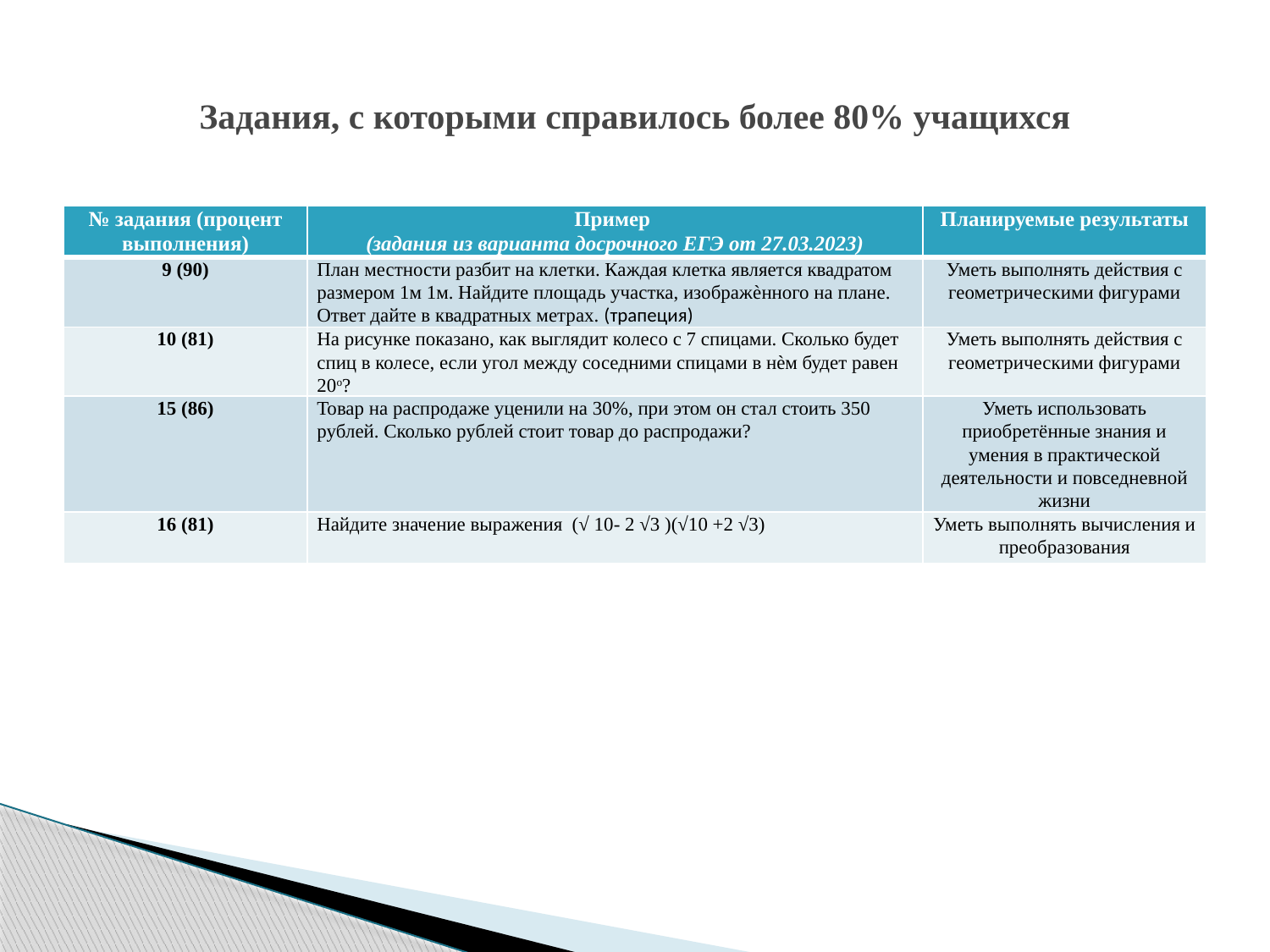

# Задания, с которыми справилось более 80% учащихся
| № задания (процент выполнения) | Пример (задания из варианта досрочного ЕГЭ от 27.03.2023) | Планируемые результаты |
| --- | --- | --- |
| 9 (90) | План местности разбит на клетки. Каждая клетка является квадратом размером 1м 1м. Найдите площадь участка, изображѐнного на плане. Ответ дайте в квадратных метрах. (трапеция) | Уметь выполнять действия с геометрическими фигурами |
| 10 (81) | На рисунке показано, как выглядит колесо с 7 спицами. Сколько будет спиц в колесе, если угол между соседними спицами в нѐм будет равен 20о? | Уметь выполнять действия с геометрическими фигурами |
| 15 (86) | Товар на распродаже уценили на 30%, при этом он стал стоить 350 рублей. Сколько рублей стоит товар до распродажи? | Уметь использовать приобретённые знания и умения в практической деятельности и повседневной жизни |
| 16 (81) | Найдите значение выражения (√ 10- 2 √3 )(√10 +2 √3) | Уметь выполнять вычисления и преобразования |